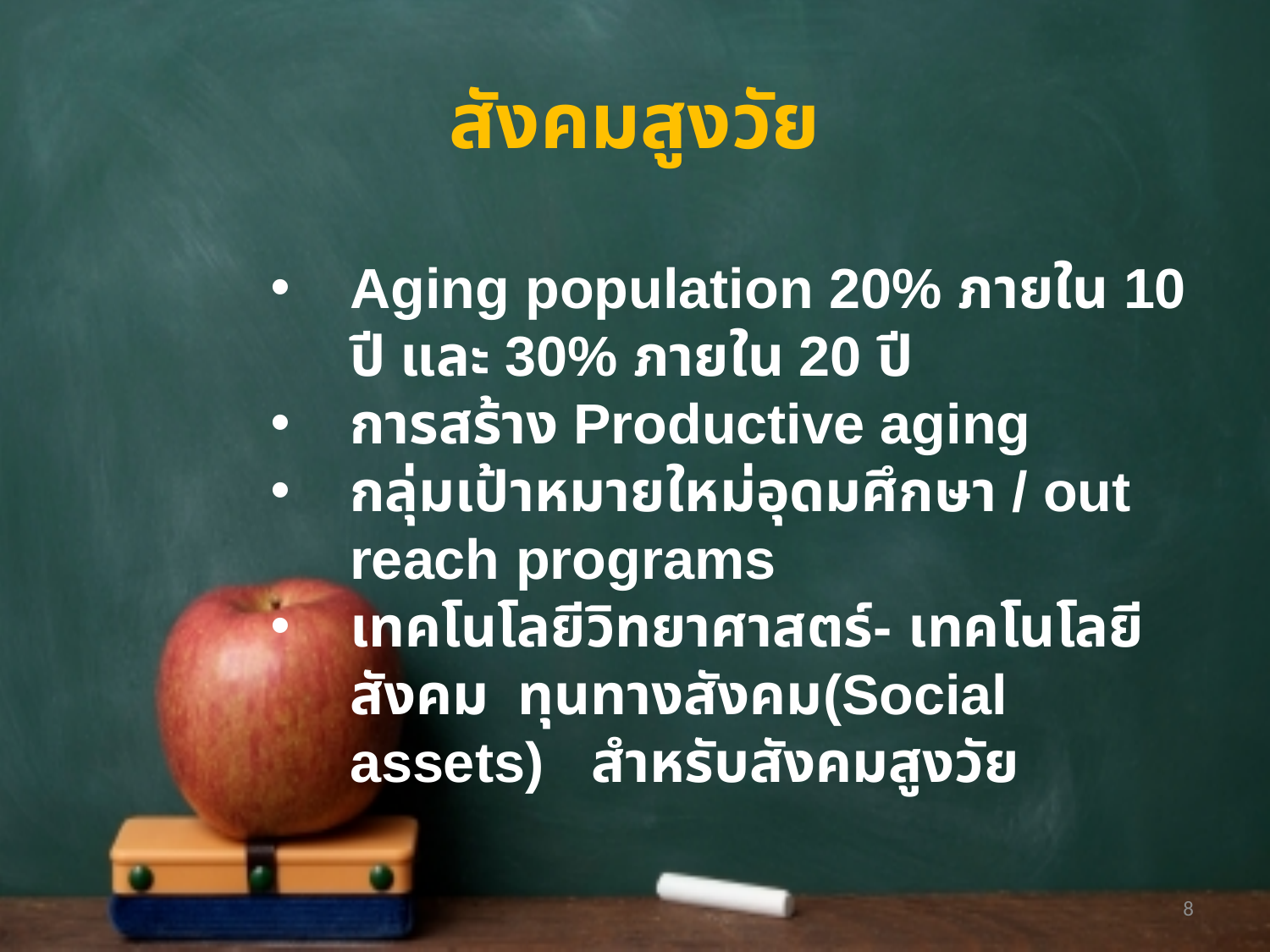

# สังคมสูงวัย
Aging population 20% ภายใน 10 ปี และ 30% ภายใน 20 ปี
การสร้าง Productive aging
กลุ่มเป้าหมายใหม่อุดมศึกษา / out reach programs
เทคโนโลยีวิทยาศาสตร์- เทคโนโลยีสังคม  ทุนทางสังคม(Social assets)   สำหรับสังคมสูงวัย
8